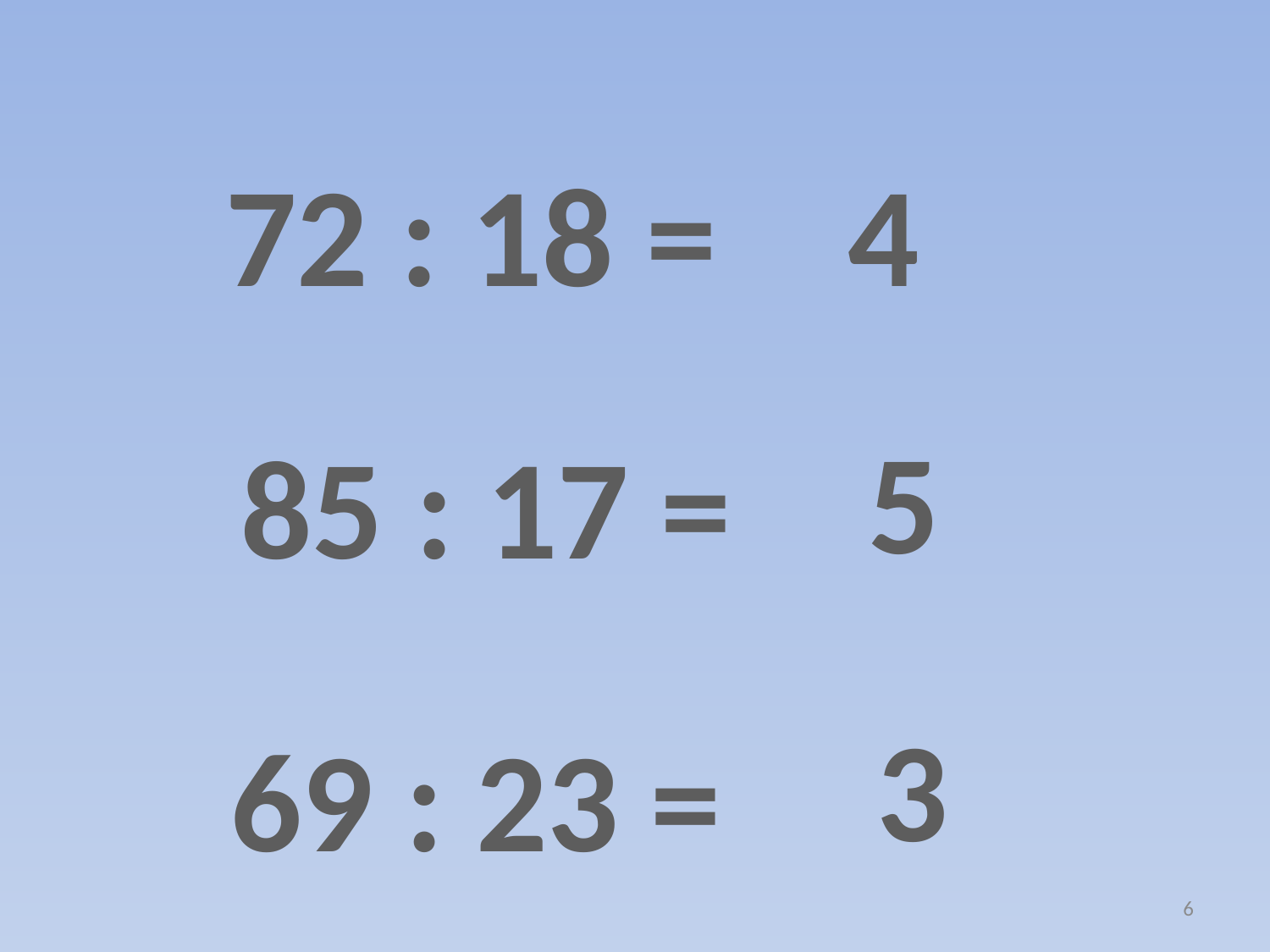

4
72 : 18 =
 5
85 : 17 =
3
69 : 23 =
6